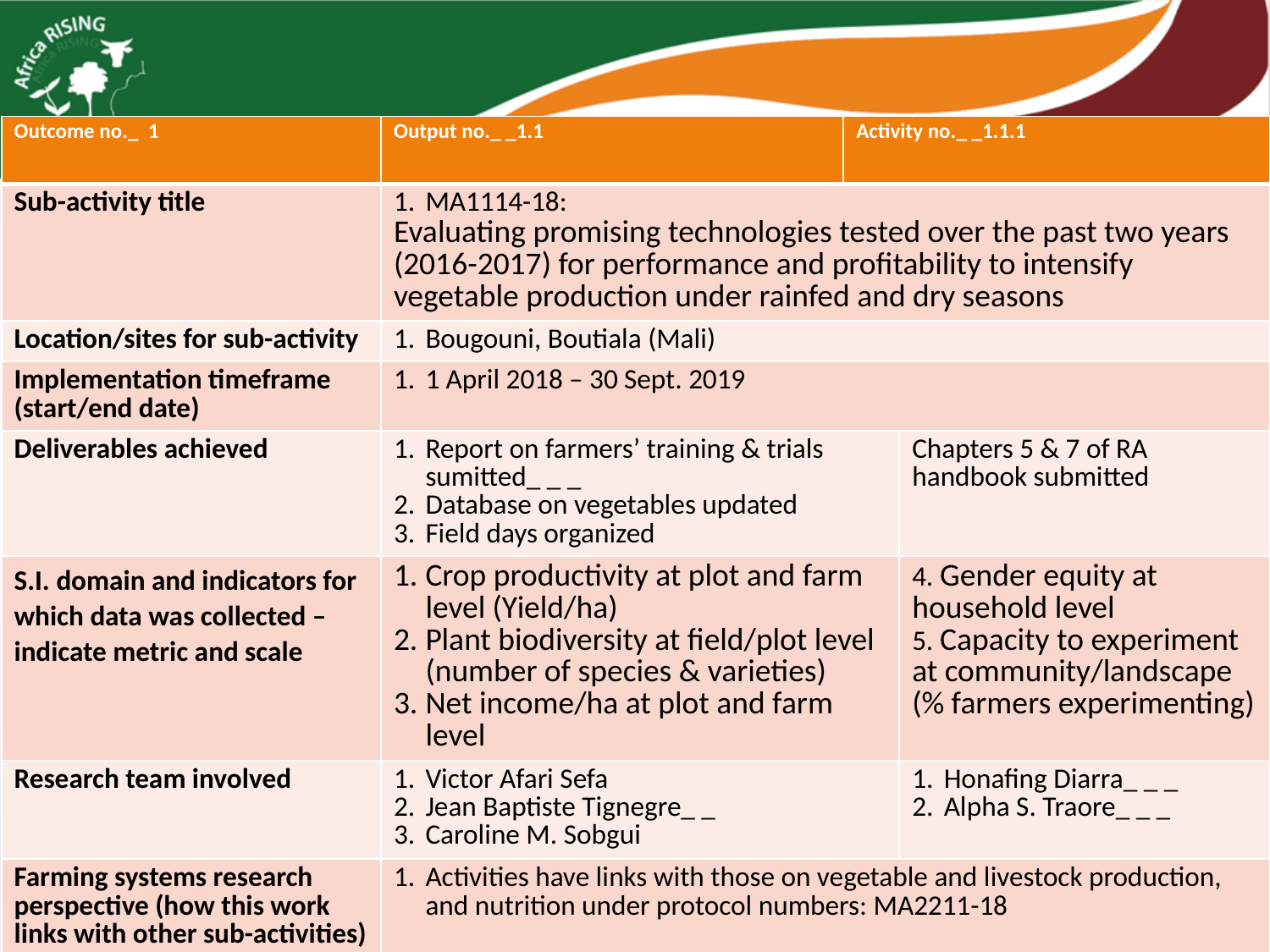

| Outcome no.\_ 1 | Output no.\_ \_1.1 | Activity no.\_ \_1.1.1 |  |
| --- | --- | --- | --- |
| Sub-activity title | MA1114-18: Evaluating promising technologies tested over the past two years (2016-2017) for performance and profitability to intensify vegetable production under rainfed and dry seasons |  |  |
| Location/sites for sub-activity | Bougouni, Boutiala (Mali) |  |  |
| Implementation timeframe (start/end date) | 1 April 2018 – 30 Sept. 2019 |  |  |
| Deliverables achieved | Report on farmers’ training & trials sumitted\_ \_ \_ Database on vegetables updated Field days organized |  | Chapters 5 & 7 of RA handbook submitted |
| S.I. domain and indicators for which data was collected – indicate metric and scale | Crop productivity at plot and farm level (Yield/ha) Plant biodiversity at field/plot level (number of species & varieties) Net income/ha at plot and farm level |  | 4. Gender equity at household level 5. Capacity to experiment at community/landscape (% farmers experimenting) |
| Research team involved | Victor Afari Sefa Jean Baptiste Tignegre\_ \_ Caroline M. Sobgui |  | Honafing Diarra\_ \_ \_ Alpha S. Traore\_ \_ \_ |
| Farming systems research perspective (how this work links with other sub-activities) | Activities have links with those on vegetable and livestock production, and nutrition under protocol numbers: MA2211-18 |  |  |